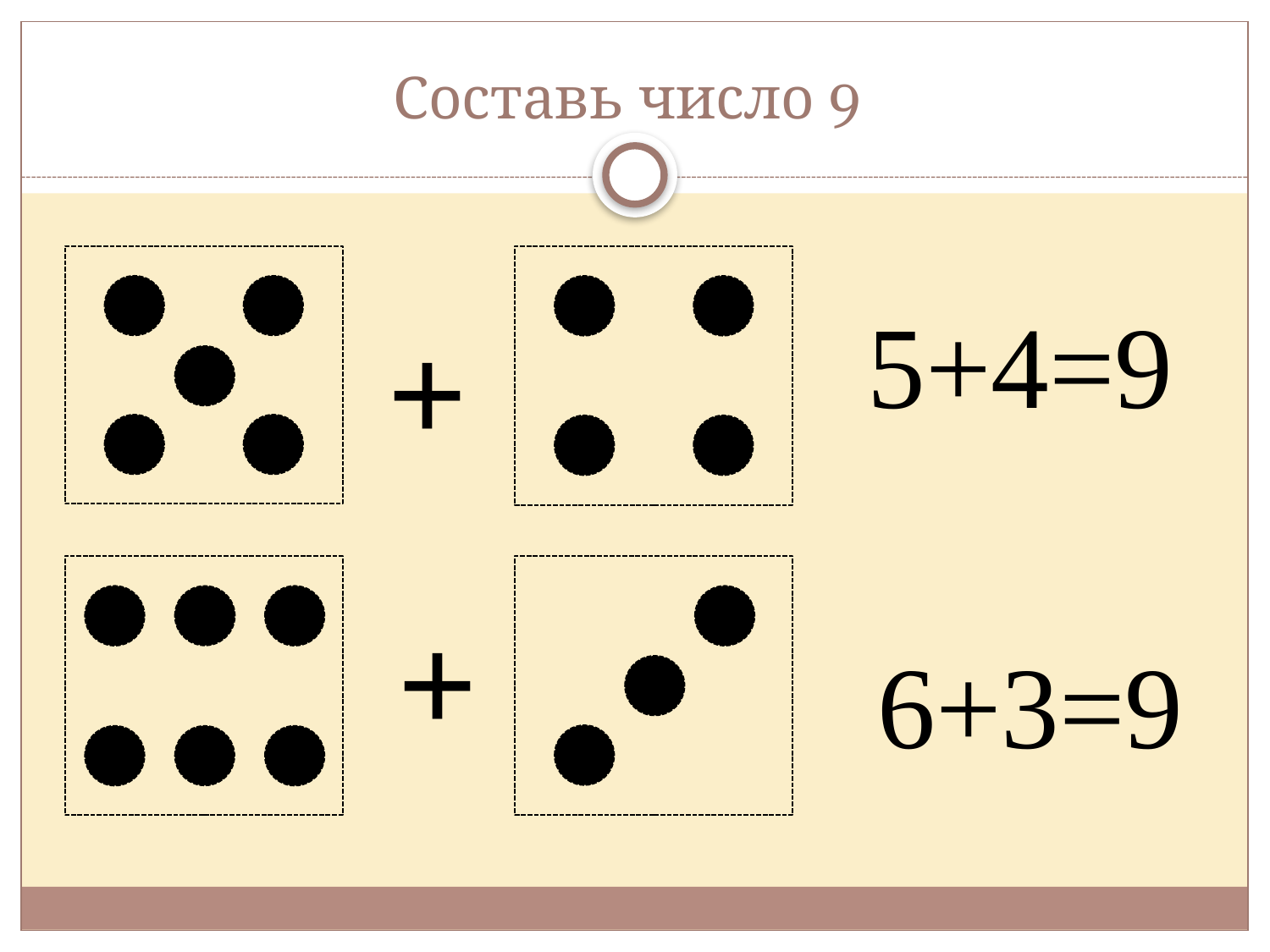

# Составь число 9

5+4=9
+

+
6+3=9